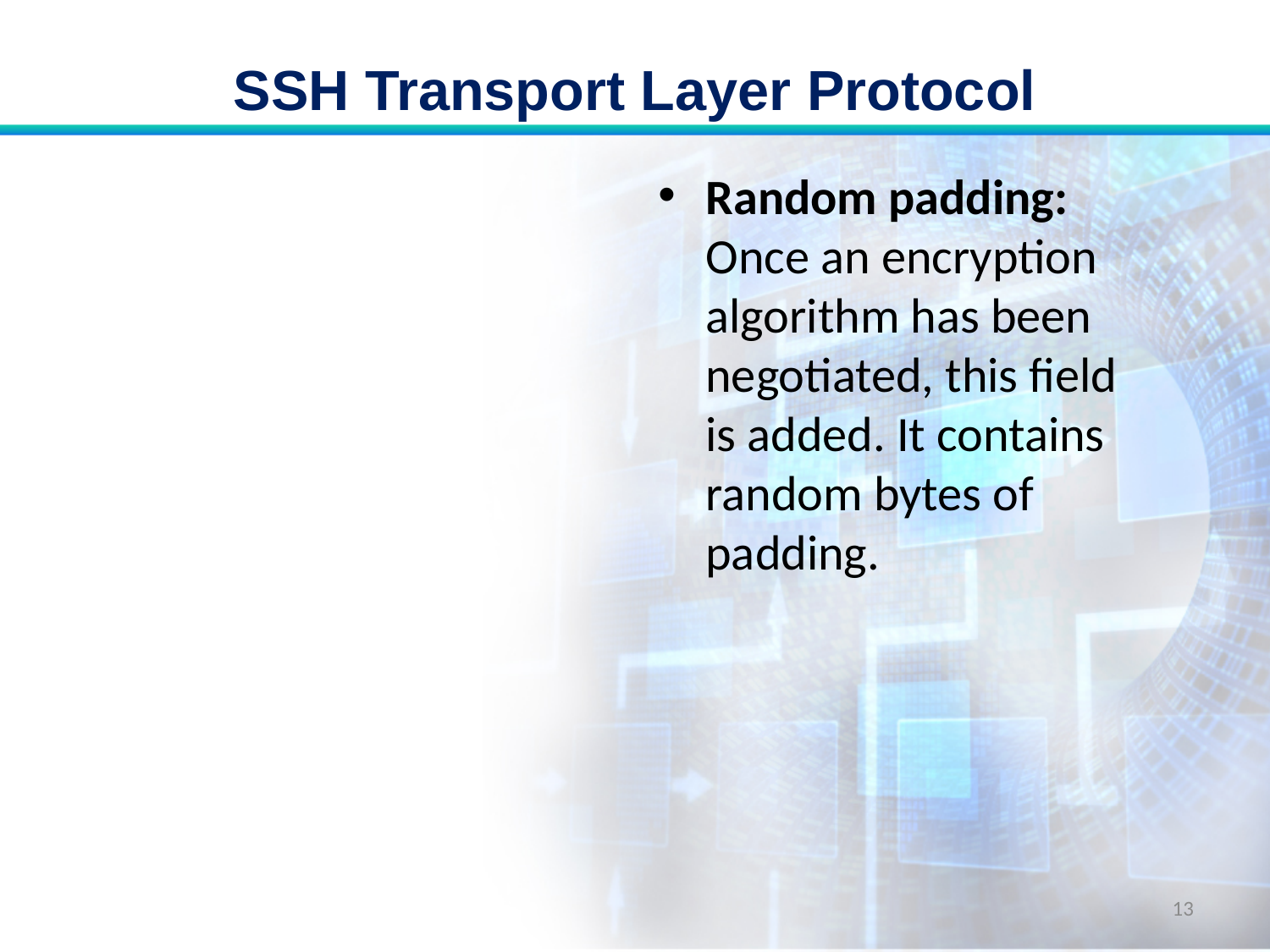

# SSH Transport Layer Protocol
Random padding: Once an encryption algorithm has been negotiated, this field is added. It contains random bytes of padding.
13